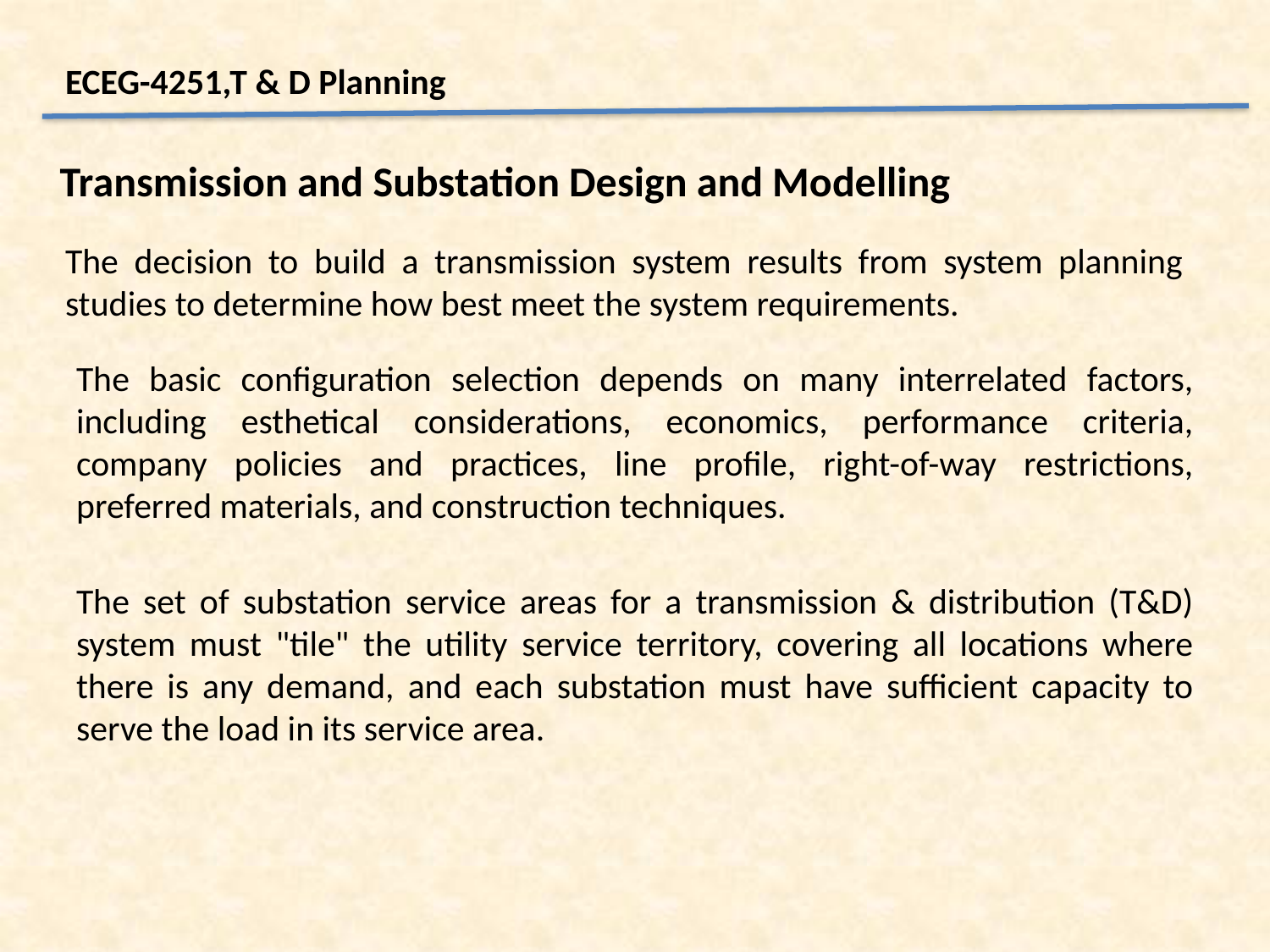

ECEG-4251,T & D Planning
Transmission and Substation Design and Modelling
The decision to build a transmission system results from system planning studies to determine how best meet the system requirements.
The basic configuration selection depends on many interrelated factors, including esthetical considerations, economics, performance criteria, company policies and practices, line profile, right-of-way restrictions, preferred materials, and construction techniques.
The set of substation service areas for a transmission & distribution (T&D) system must "tile" the utility service territory, covering all locations where there is any demand, and each substation must have sufficient capacity to serve the load in its service area.